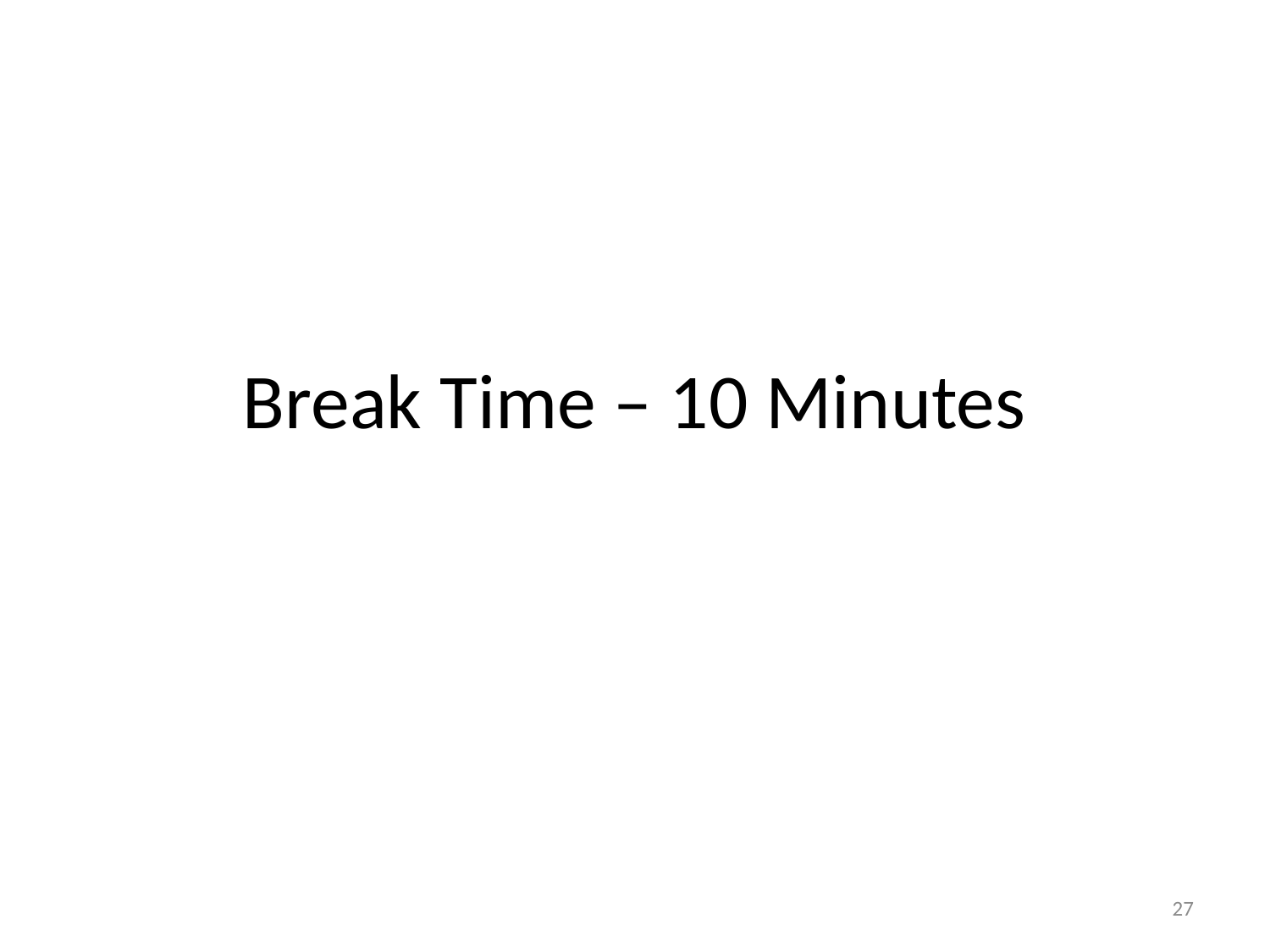

# Break Time – 10 Minutes
27